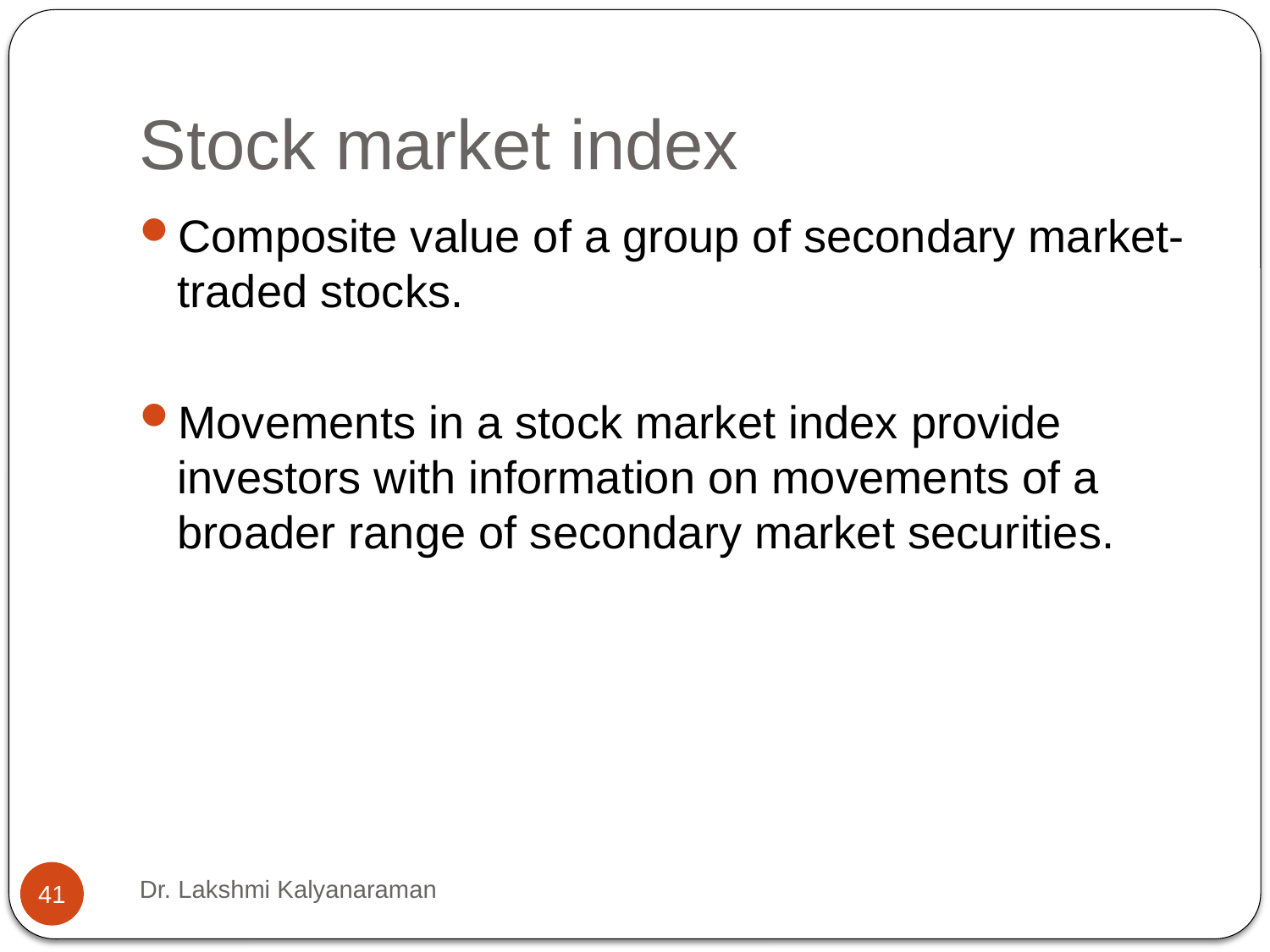

# Stock market index
Composite value of a group of secondary market-traded stocks.

Movements in a stock market index provide investors with information on movements of a broader range of secondary market securities.
Dr. Lakshmi Kalyanaraman
41